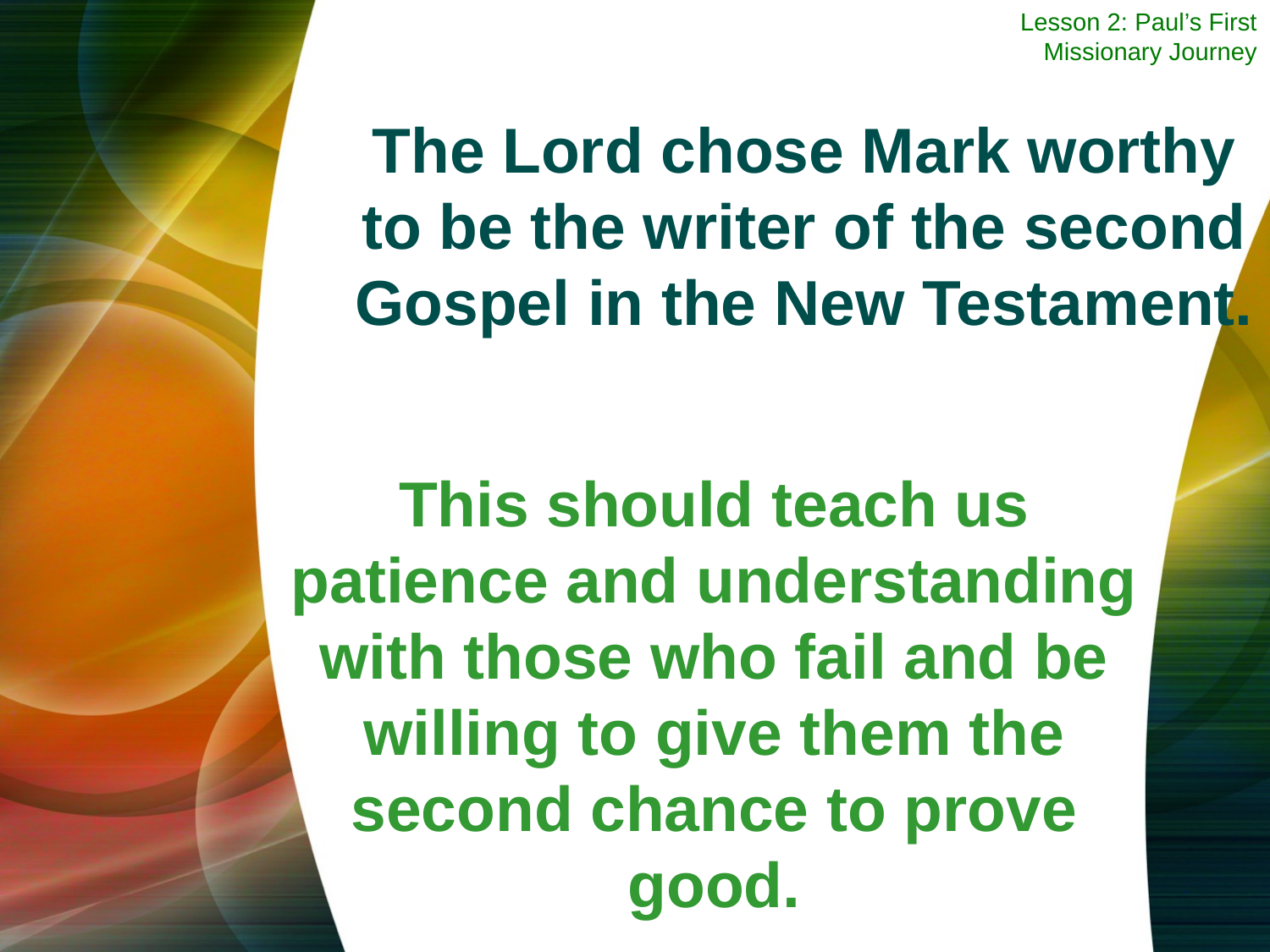

Lesson 2: Paul’s First Missionary Journey
The Lord chose Mark worthy to be the writer of the second Gospel in the New Testament.
This should teach us patience and understanding with those who fail and be willing to give them the second chance to prove good.